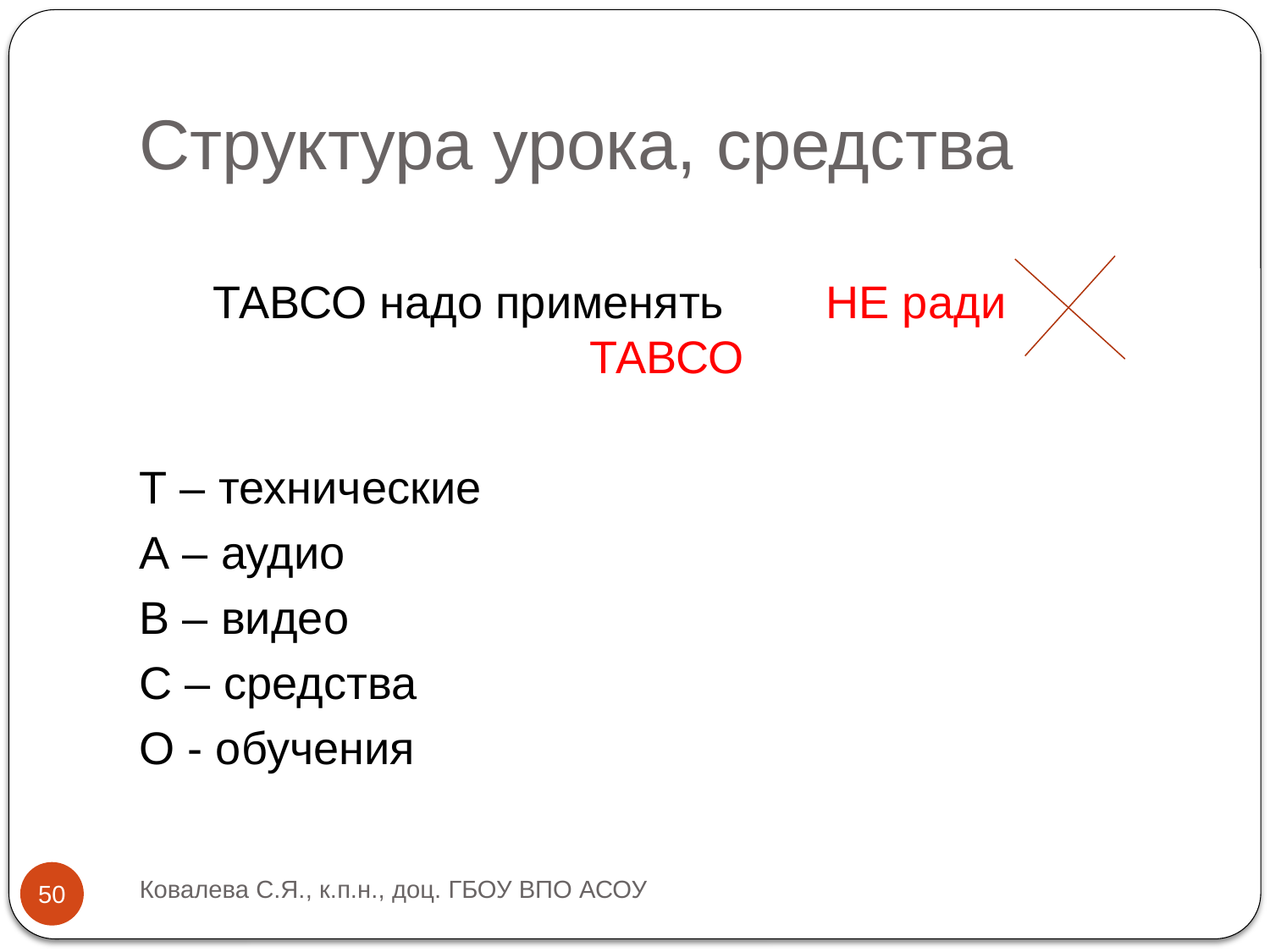

# Структура урока, средства

ТАВСО надо применять        НЕ ради          ТАВСО

Т – технические
А – аудио
В – видео
С – средства
О - обучения
Ковалева С.Я., к.п.н., доц. ГБОУ ВПО АСОУ
50